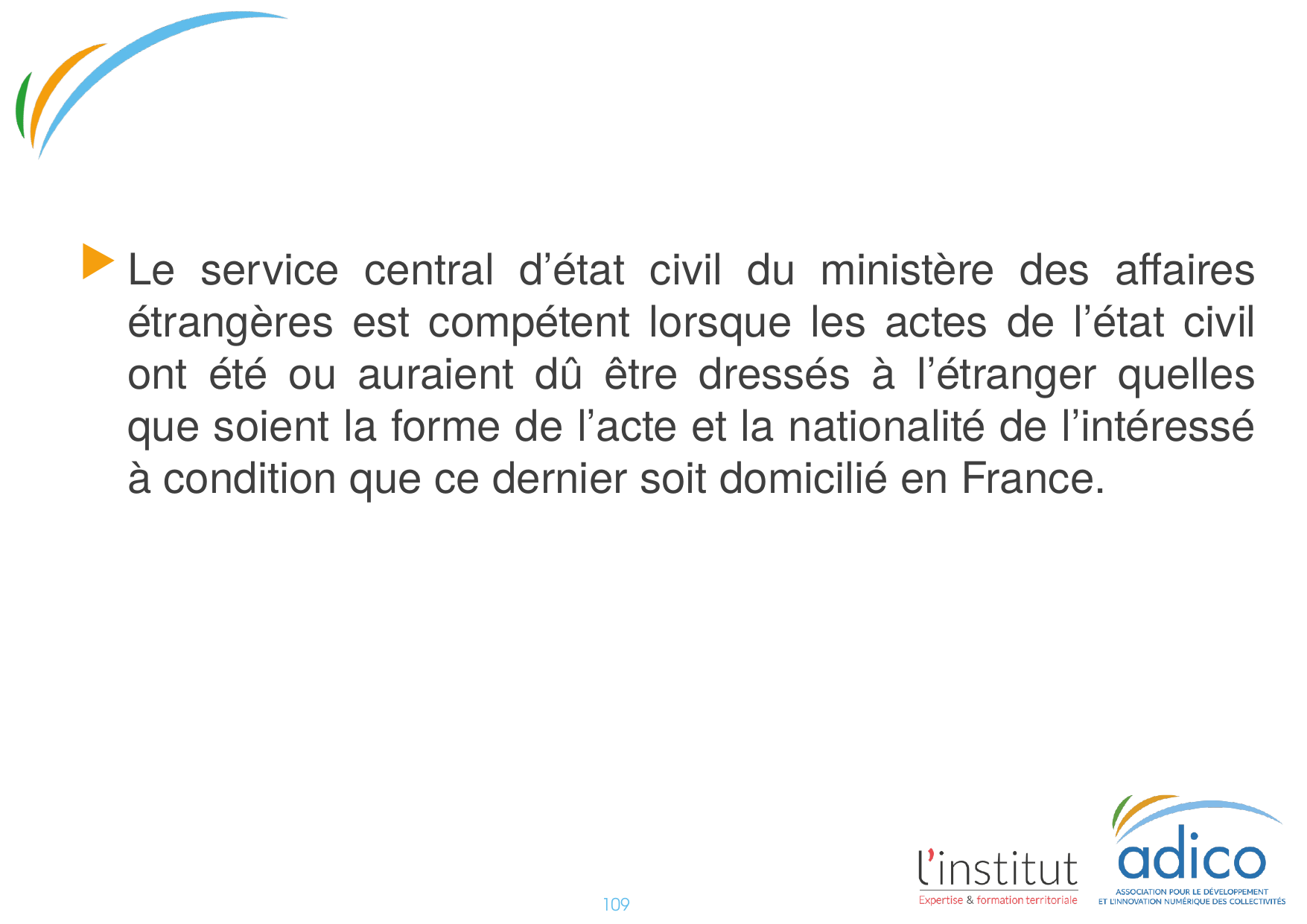

#

Le service central d’état civil du ministère des affaires étrangères est compétent lorsque les actes de l’état civil ont été ou auraient dû être dressés à l’étranger quelles que soient la forme de l’acte et la nationalité de l’intéressé à condition que ce dernier soit domicilié en France.